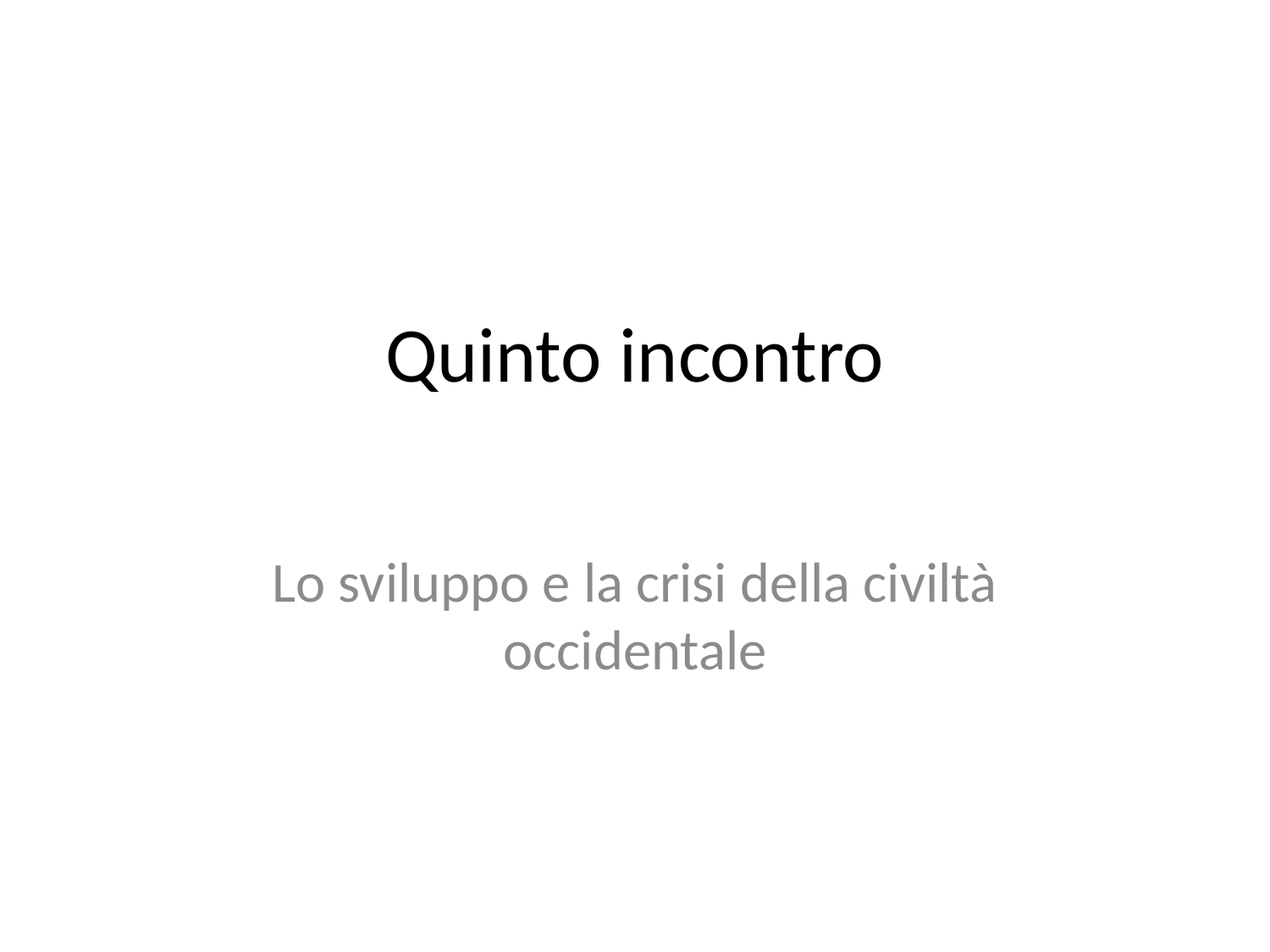

# Quinto incontro
Lo sviluppo e la crisi della civiltà occidentale